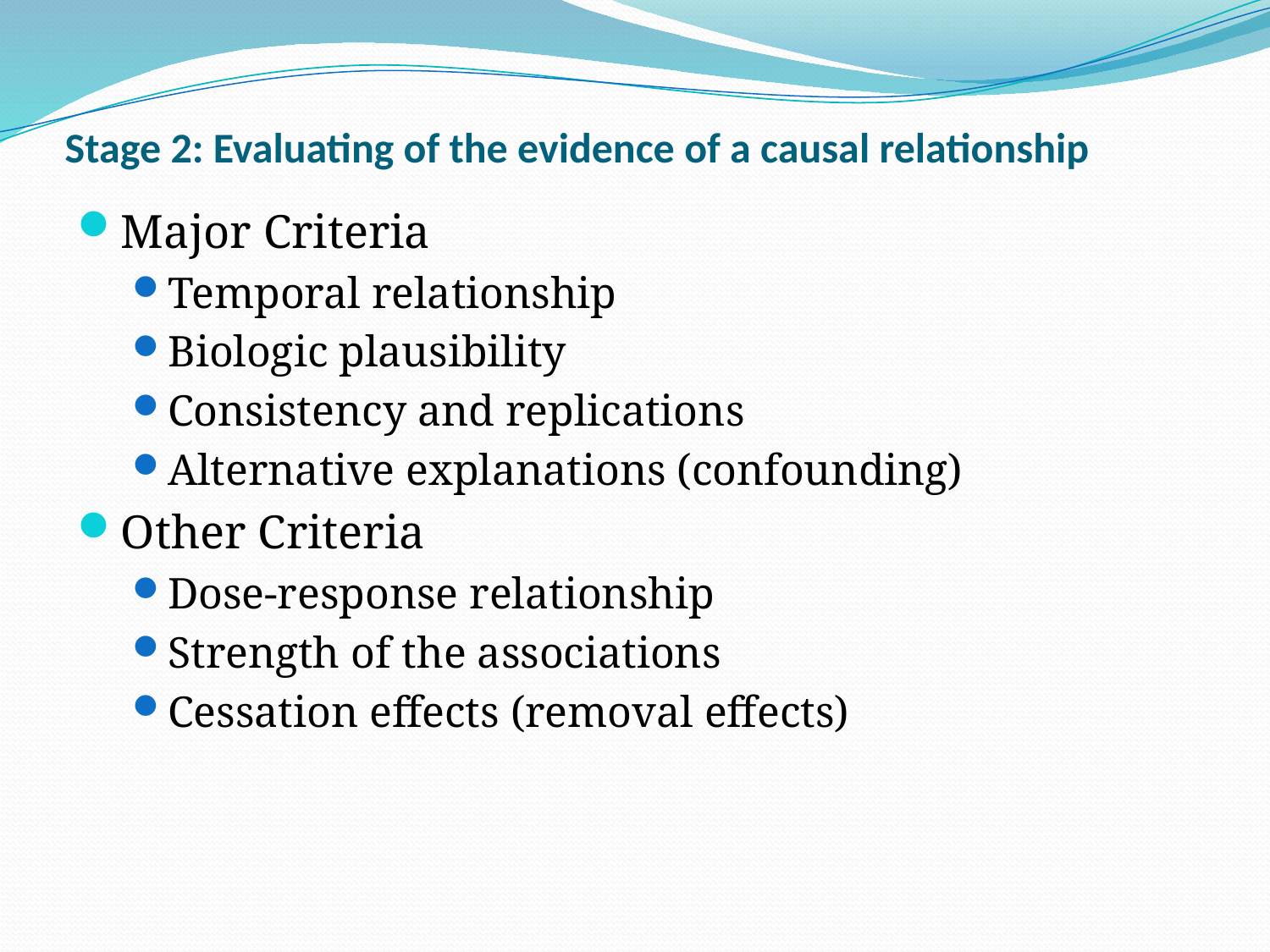

# Stage 2: Evaluating of the evidence of a causal relationship
Major Criteria
Temporal relationship
Biologic plausibility
Consistency and replications
Alternative explanations (confounding)
Other Criteria
Dose-response relationship
Strength of the associations
Cessation effects (removal effects)